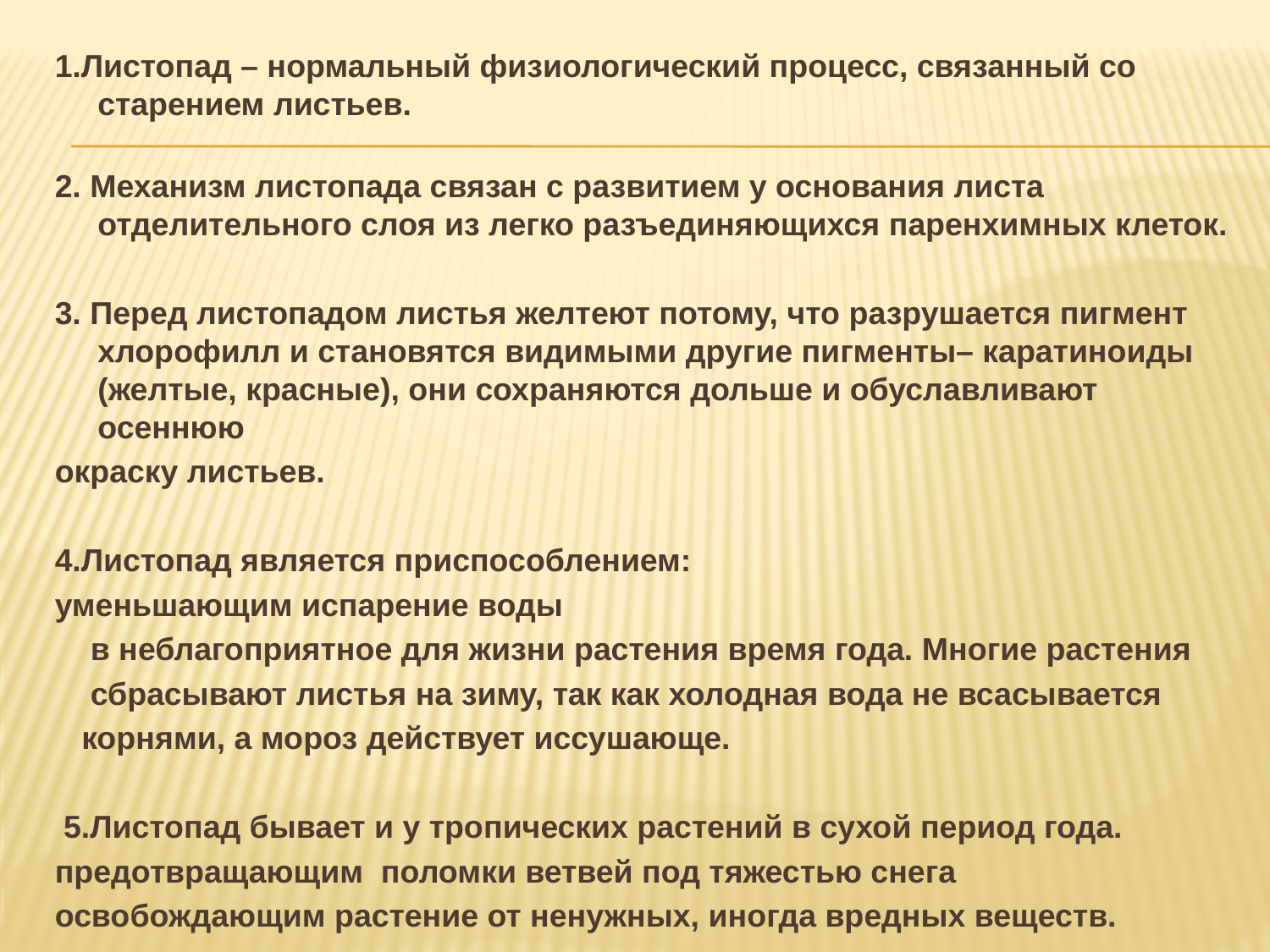

1.Листопад – нормальный физиологический процесс, связанный со старением листьев.

2. Механизм листопада связан с развитием у основания листа отделительного слоя из легко разъединяющихся паренхимных клеток.

3. Перед листопадом листья желтеют потому, что разрушается пигмент хлорофилл и становятся видимыми другие пигменты– каратиноиды (желтые, красные), они сохраняются дольше и обуславливают осеннюю
окраску листьев.

4.Листопад является приспособлением:
уменьшающим испарение воды
    в неблагоприятное для жизни растения время года. Многие растения
    сбрасывают листья на зиму, так как холодная вода не всасывается
   корнями, а мороз действует иссушающе.

 5.Листопад бывает и у тропических растений в сухой период года.
предотвращающим  поломки ветвей под тяжестью снега
освобождающим растение от ненужных, иногда вредных веществ.